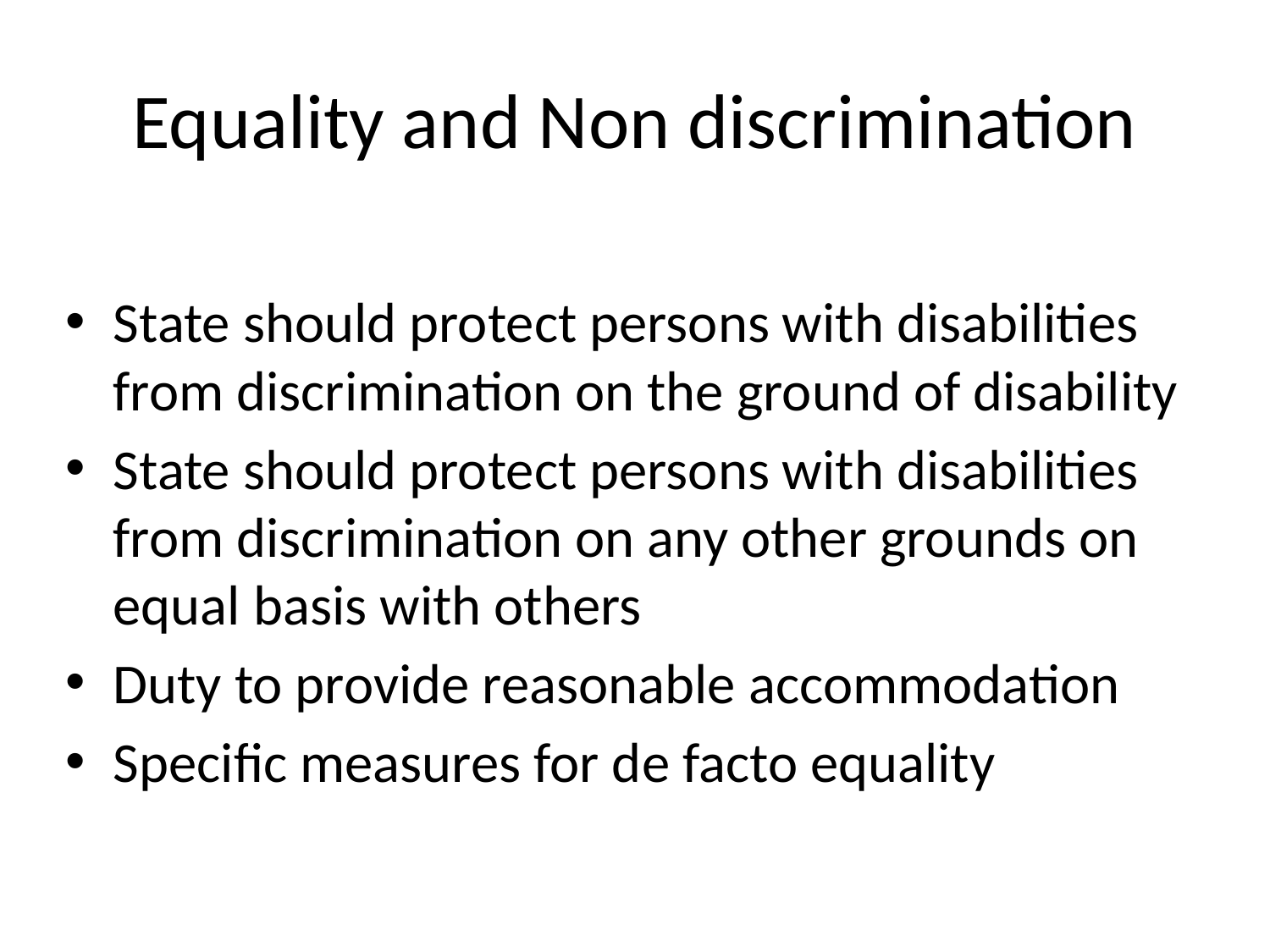

# Equality and Non discrimination

State should protect persons with disabilities from discrimination on the ground of disability
State should protect persons with disabilities from discrimination on any other grounds on equal basis with others
Duty to provide reasonable accommodation
Specific measures for de facto equality